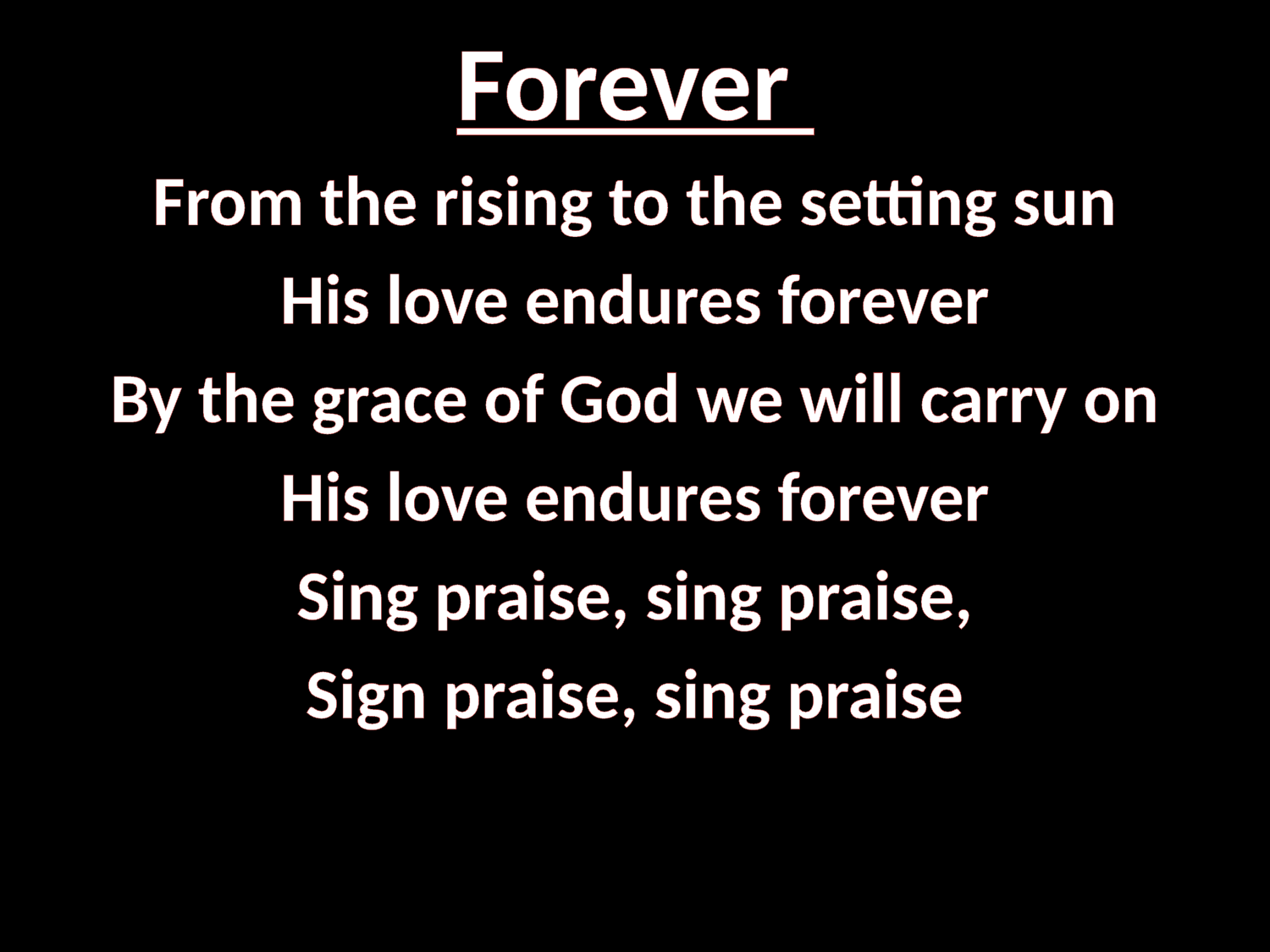

# Forever
From the rising to the setting sun
His love endures forever
By the grace of God we will carry on
His love endures forever
Sing praise, sing praise,
Sign praise, sing praise